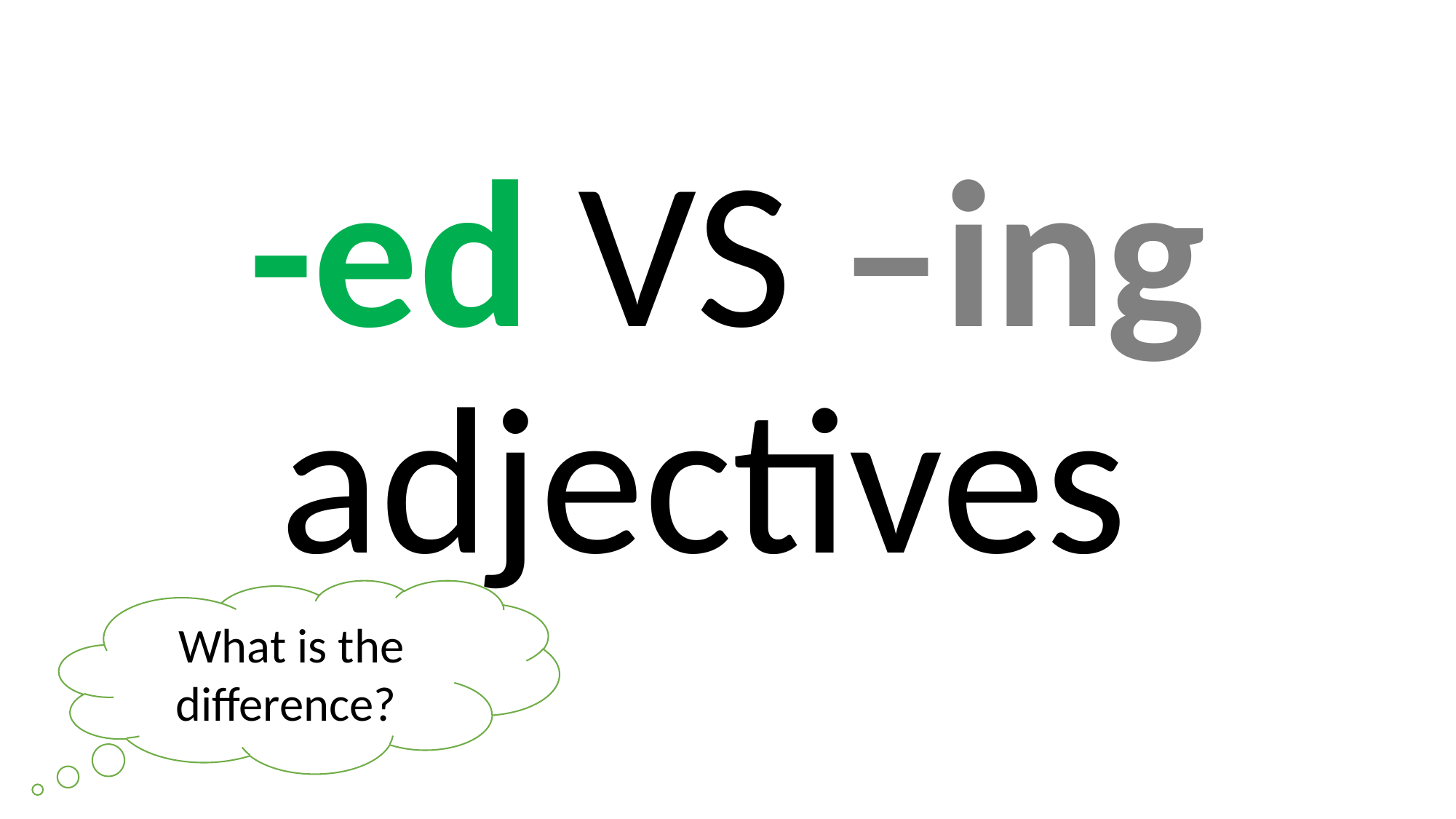

-ed VS –ing adjectives
What is the difference?